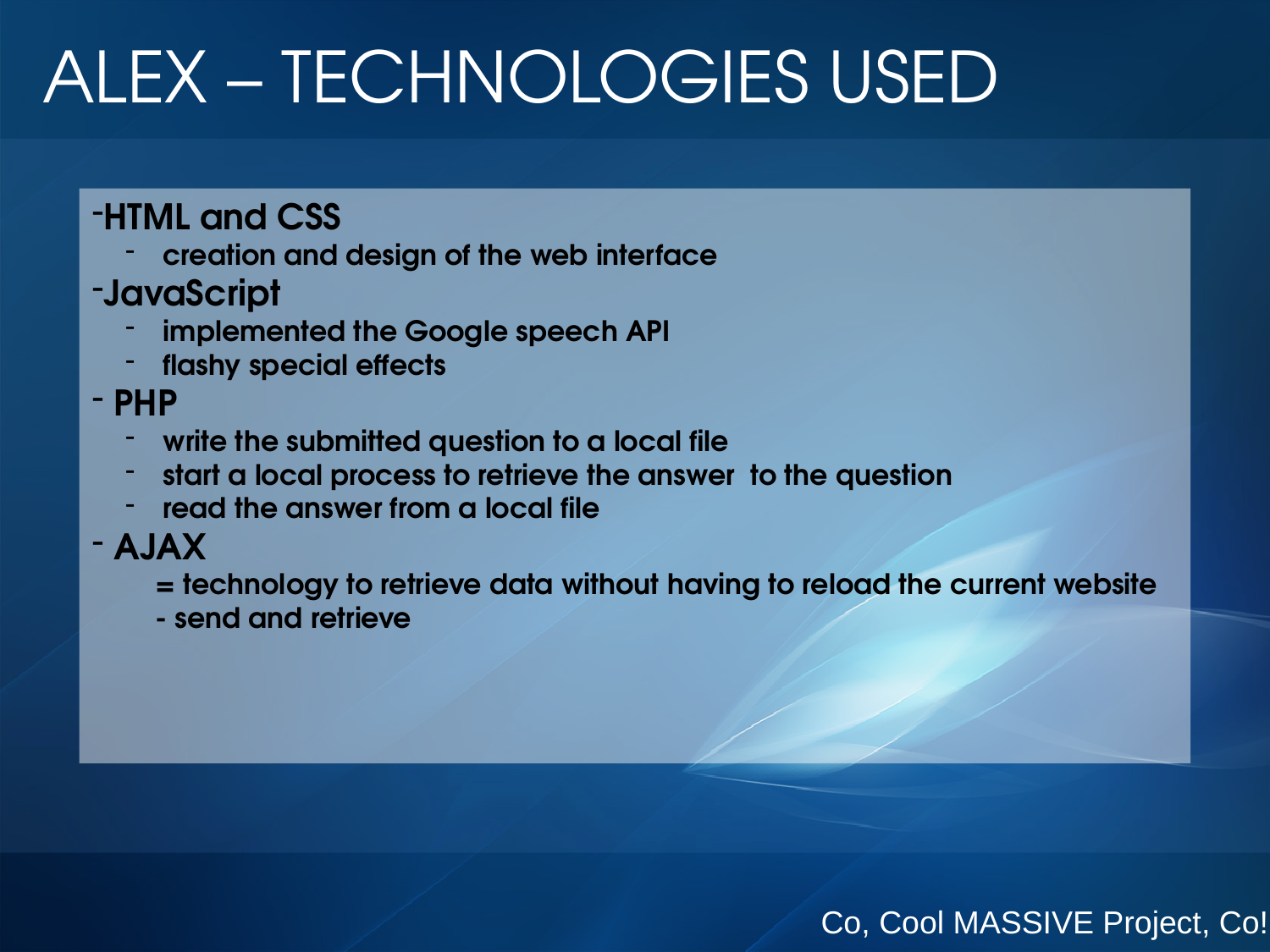

# ALEX – TECHNOLOGIES USED

HTML and CSS
 creation and design of the web interface
JavaScript
 implemented the Google speech API
 flashy special effects
 PHP
 write the submitted question to a local file
 start a local process to retrieve the answer  to the question
 read the answer from a local file
 AJAX
= technology to retrieve data without having to reload the current website
- send and retrieve

Co, Cool MASSIVE Project, Co!